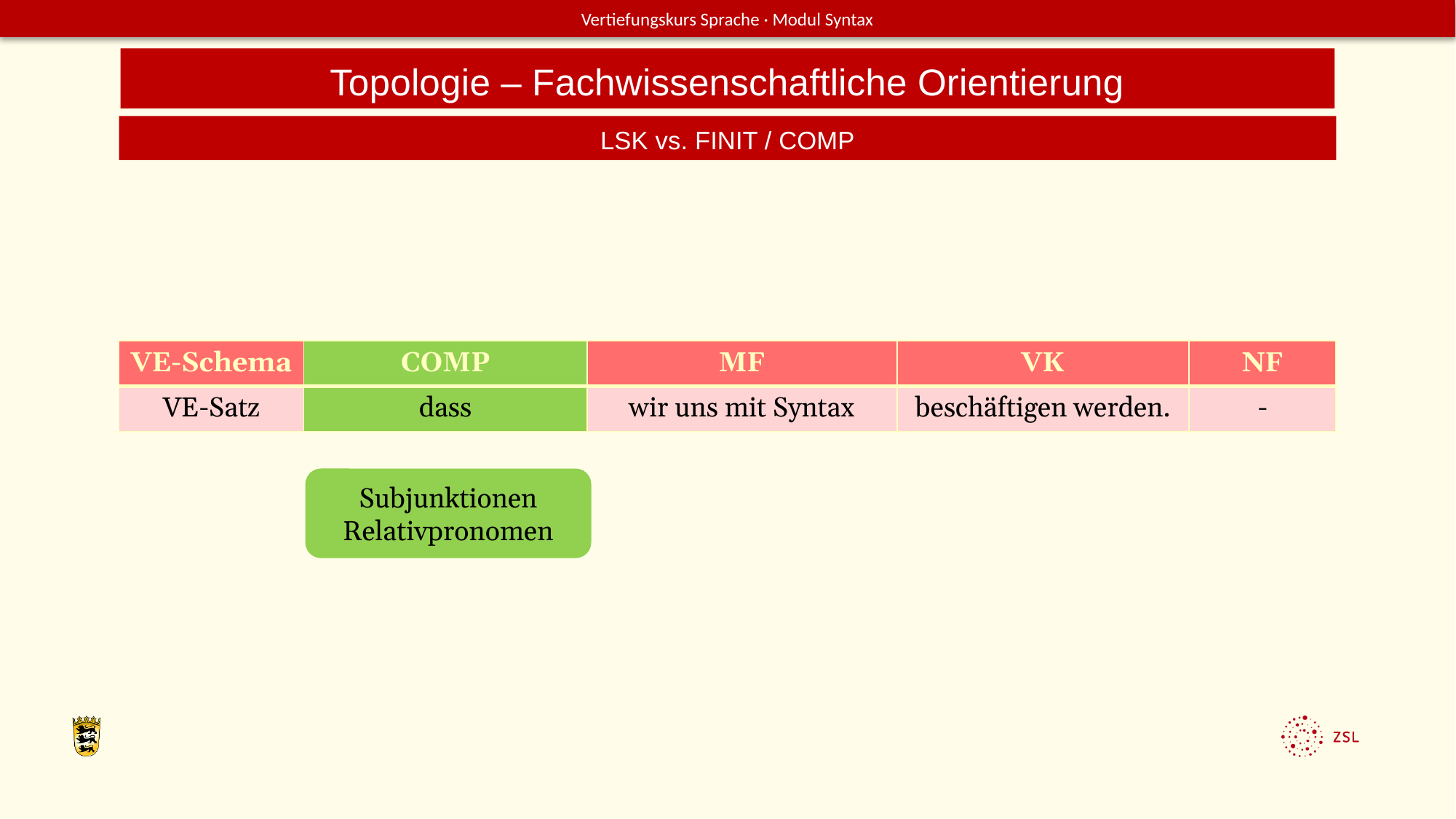

Topologie – Fachwissenschaftliche Orientierung
LSK vs. FINIT / COMP
| VE-Schema | COMP | MF | VK | NF |
| --- | --- | --- | --- | --- |
| VE-Satz | dass | wir uns mit Syntax | beschäftigen werden. | - |
Subjunktionen
Relativpronomen